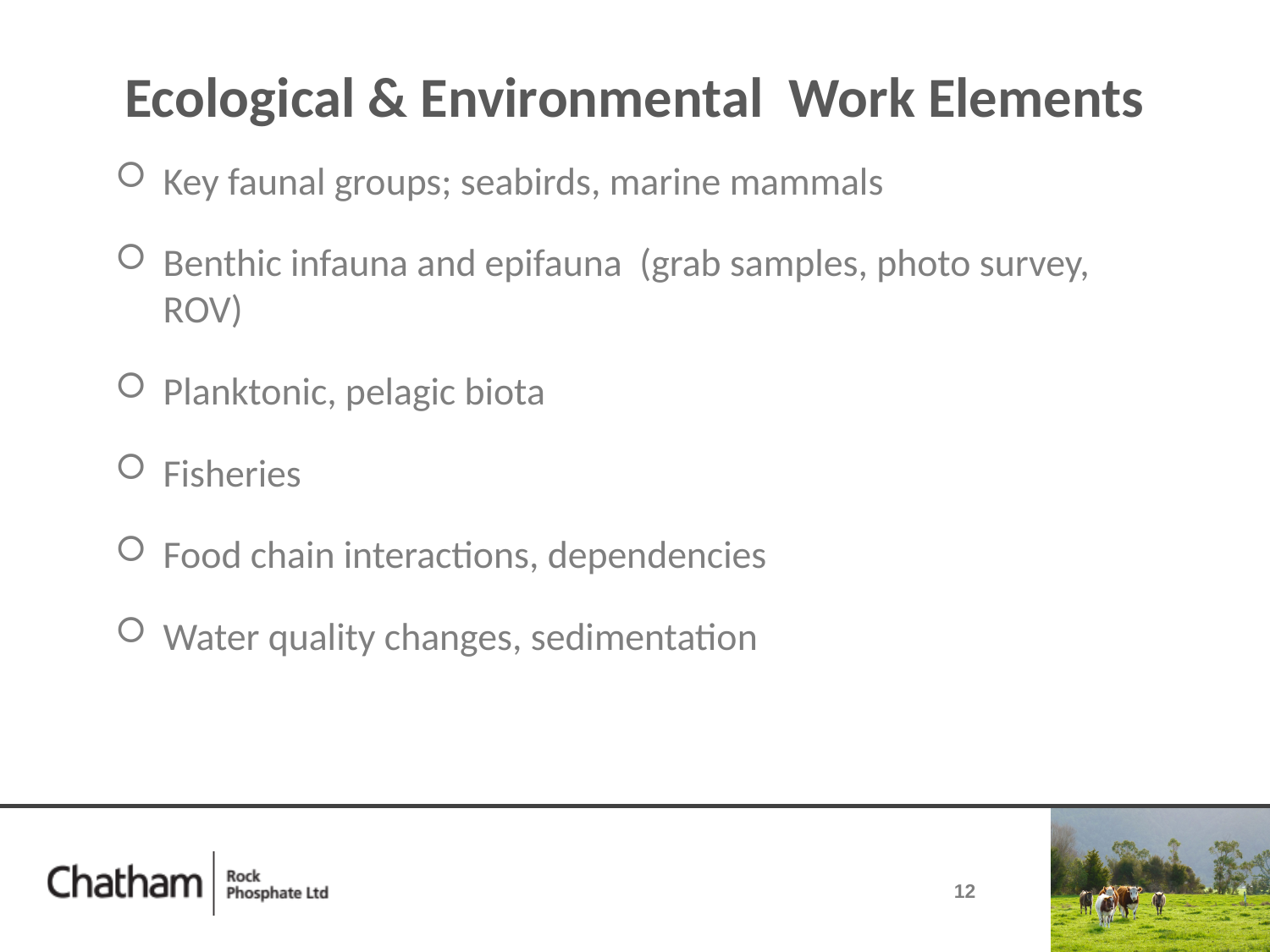

# Ecological & Environmental  Work Elements
Key faunal groups; seabirds, marine mammals
Benthic infauna and epifauna  (grab samples, photo survey, ROV)
Planktonic, pelagic biota
Fisheries
Food chain interactions, dependencies
Water quality changes, sedimentation

12